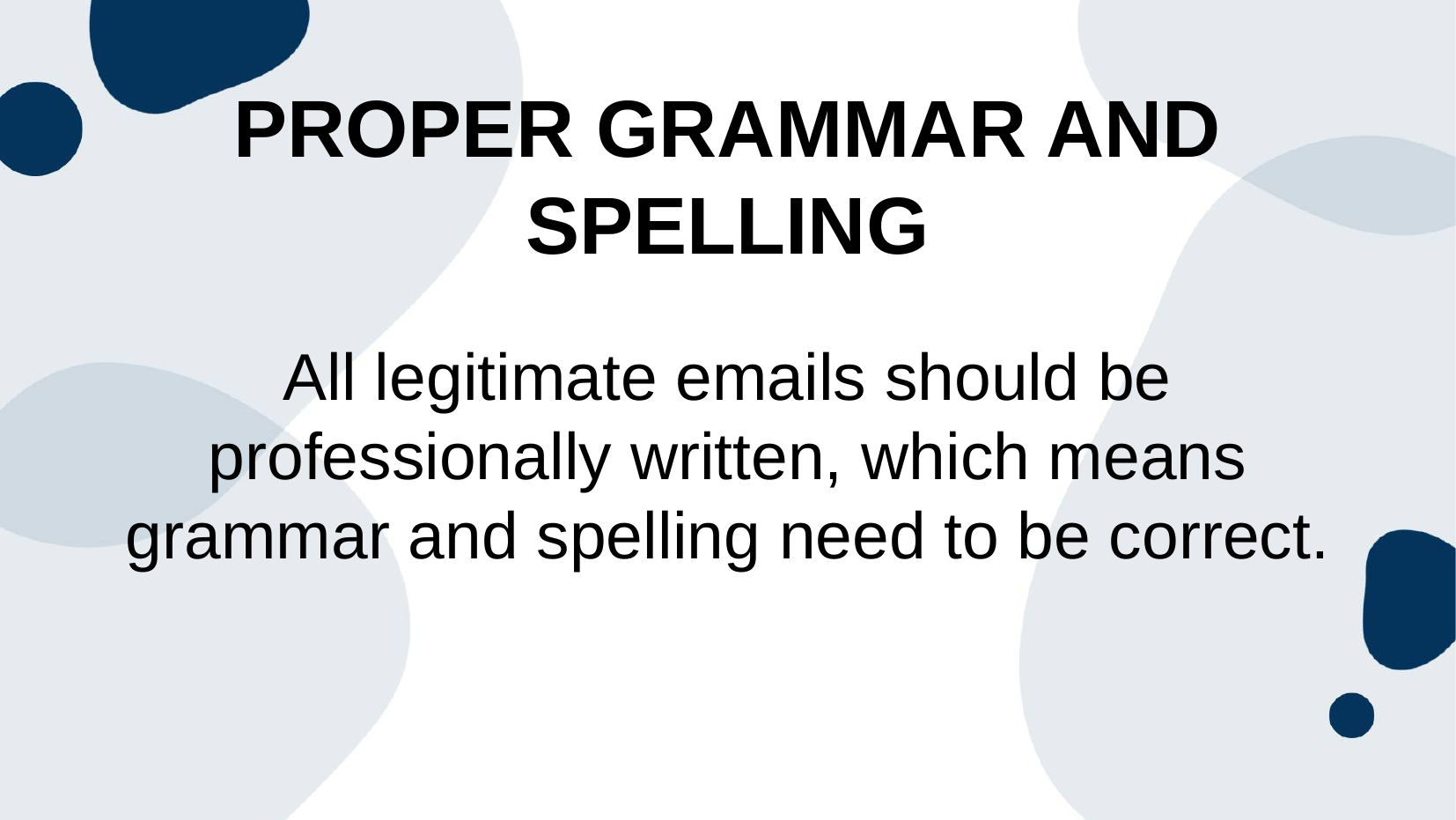

# Proper grammar and spelling
All legitimate emails should be professionally written, which means grammar and spelling need to be correct.